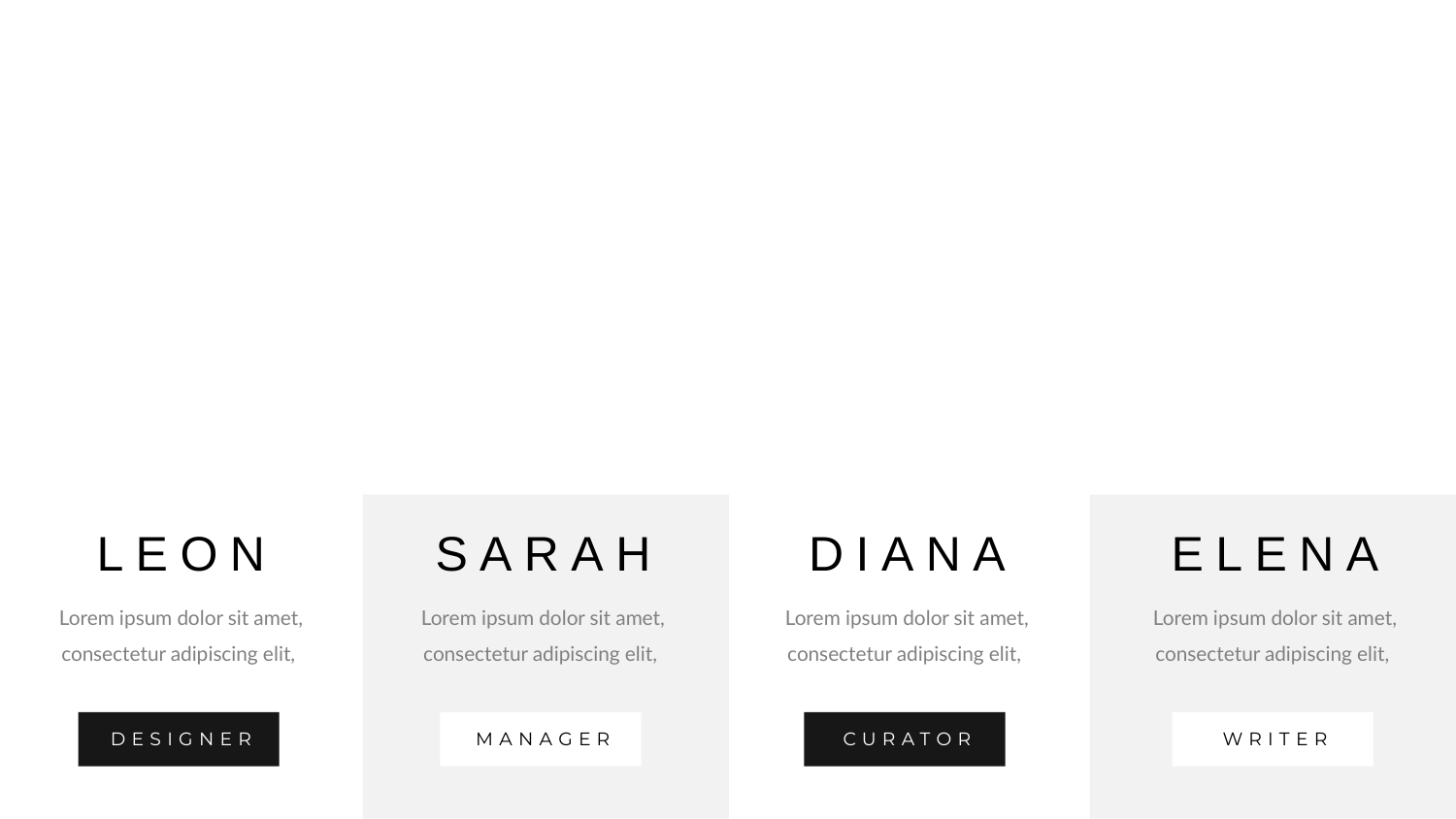

LEON
SARAH
DIANA
ELENA
Lorem ipsum dolor sit amet, consectetur adipiscing elit,
Lorem ipsum dolor sit amet, consectetur adipiscing elit,
Lorem ipsum dolor sit amet, consectetur adipiscing elit,
Lorem ipsum dolor sit amet, consectetur adipiscing elit,

DESIGNER
MANAGER
CURATOR
WRITER